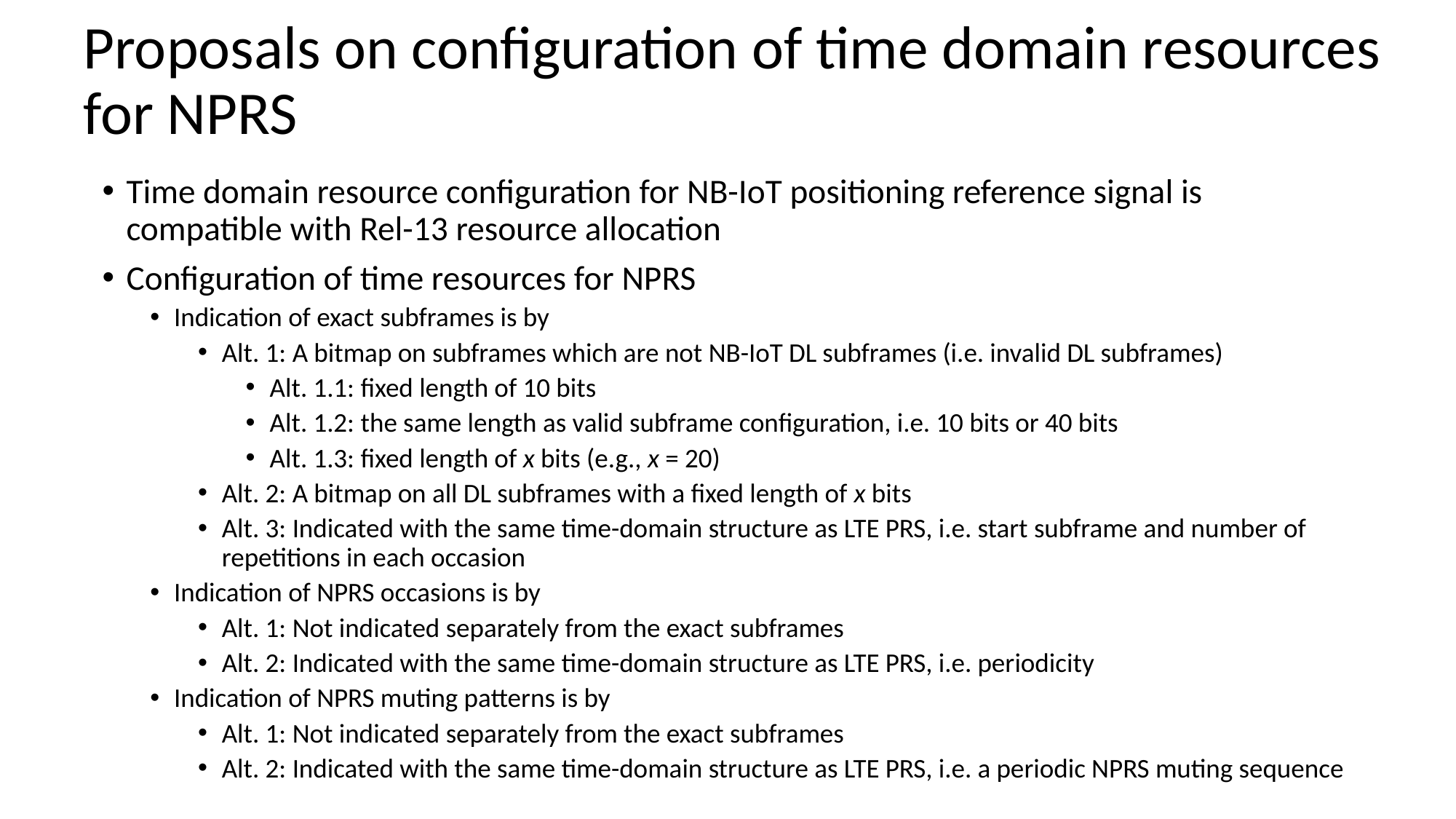

# Proposals on configuration of time domain resources for NPRS
Time domain resource configuration for NB-IoT positioning reference signal is compatible with Rel-13 resource allocation
Configuration of time resources for NPRS
Indication of exact subframes is by
Alt. 1: A bitmap on subframes which are not NB-IoT DL subframes (i.e. invalid DL subframes)
Alt. 1.1: fixed length of 10 bits
Alt. 1.2: the same length as valid subframe configuration, i.e. 10 bits or 40 bits
Alt. 1.3: fixed length of x bits (e.g., x = 20)
Alt. 2: A bitmap on all DL subframes with a fixed length of x bits
Alt. 3: Indicated with the same time-domain structure as LTE PRS, i.e. start subframe and number of repetitions in each occasion
Indication of NPRS occasions is by
Alt. 1: Not indicated separately from the exact subframes
Alt. 2: Indicated with the same time-domain structure as LTE PRS, i.e. periodicity
Indication of NPRS muting patterns is by
Alt. 1: Not indicated separately from the exact subframes
Alt. 2: Indicated with the same time-domain structure as LTE PRS, i.e. a periodic NPRS muting sequence